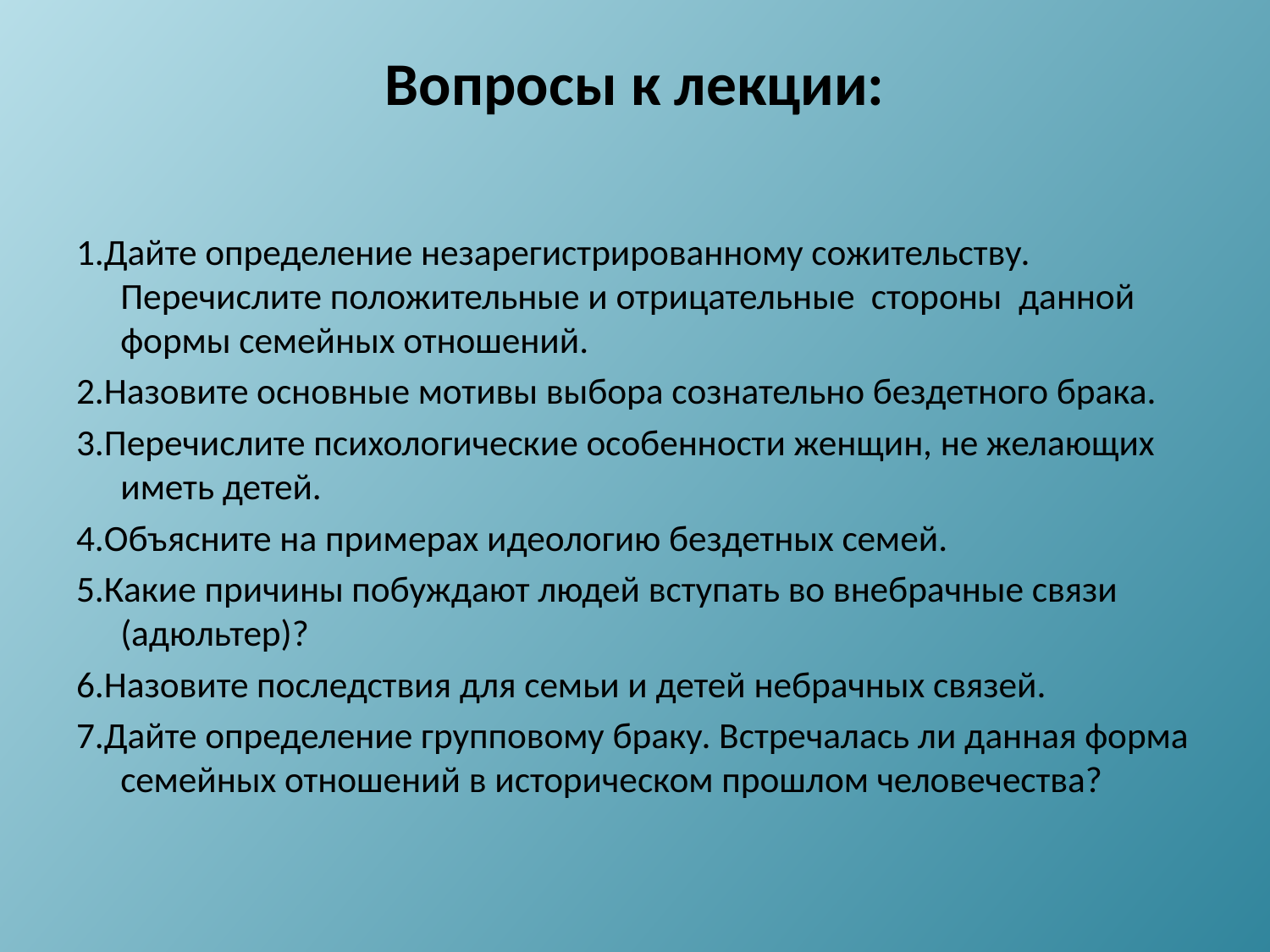

# Вопросы к лекции:
1.Дайте определение незарегистрированному сожительству. Перечислите положительные и отрицательные  стороны  данной формы семейных отношений.
2.Назовите основные мотивы выбора сознательно бездетного брака.
3.Перечислите психологические особенности женщин, не желающих иметь детей.
4.Объясните на примерах идеологию бездетных семей.
5.Какие причины побуждают людей вступать во внебрачные связи (адюльтер)?
6.Назовите последствия для семьи и детей небрачных связей.
7.Дайте определение групповому браку. Встречалась ли данная форма семейных отношений в историческом прошлом человечества?